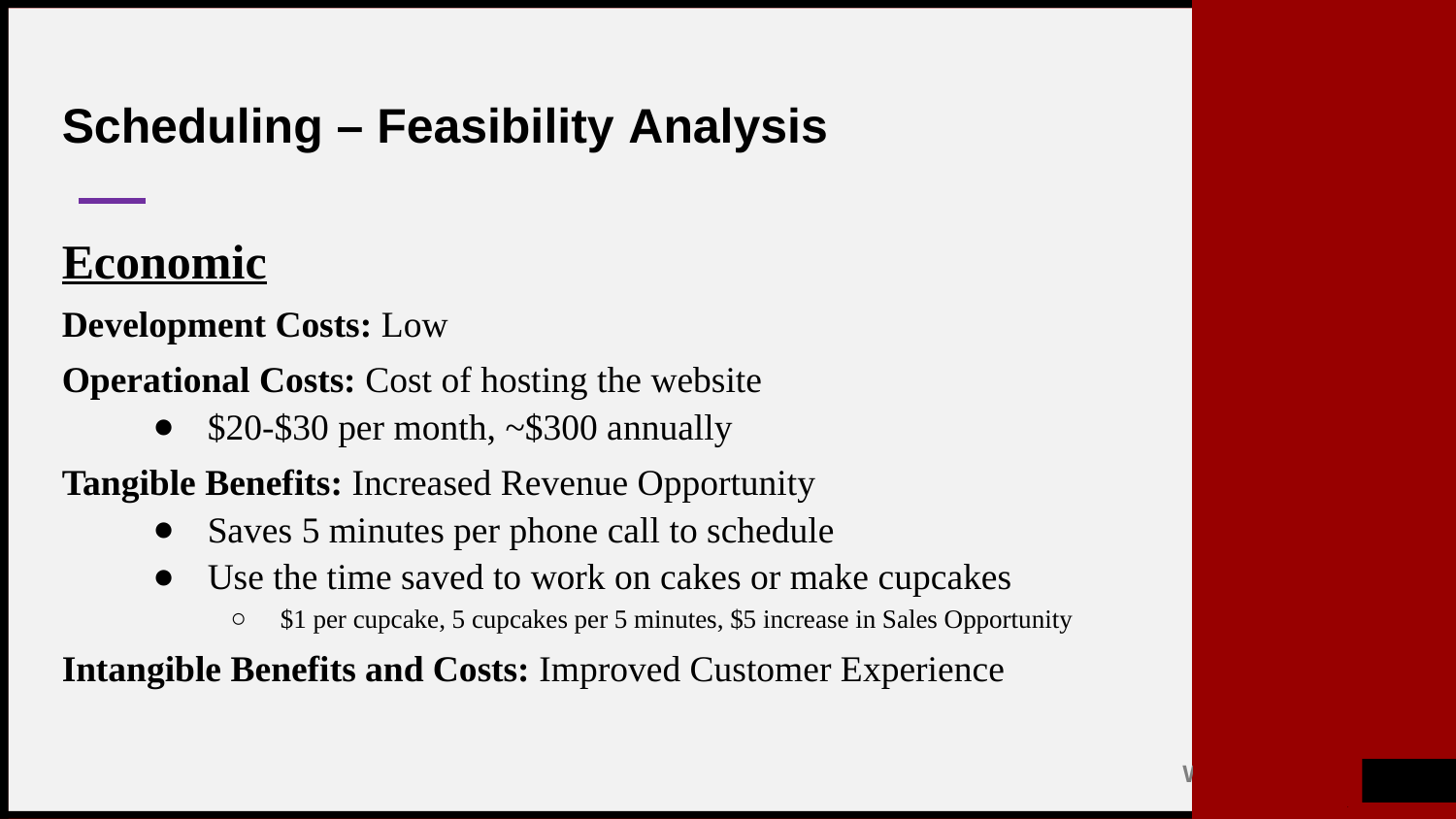

# Scheduling – Feasibility Analysis
Economic
Development Costs: Low
Operational Costs: Cost of hosting the website
$20-$30 per month, ~$300 annually
Tangible Benefits: Increased Revenue Opportunity
Saves 5 minutes per phone call to schedule
Use the time saved to work on cakes or make cupcakes
$1 per cupcake, 5 cupcakes per 5 minutes, $5 increase in Sales Opportunity
Intangible Benefits and Costs: Improved Customer Experience